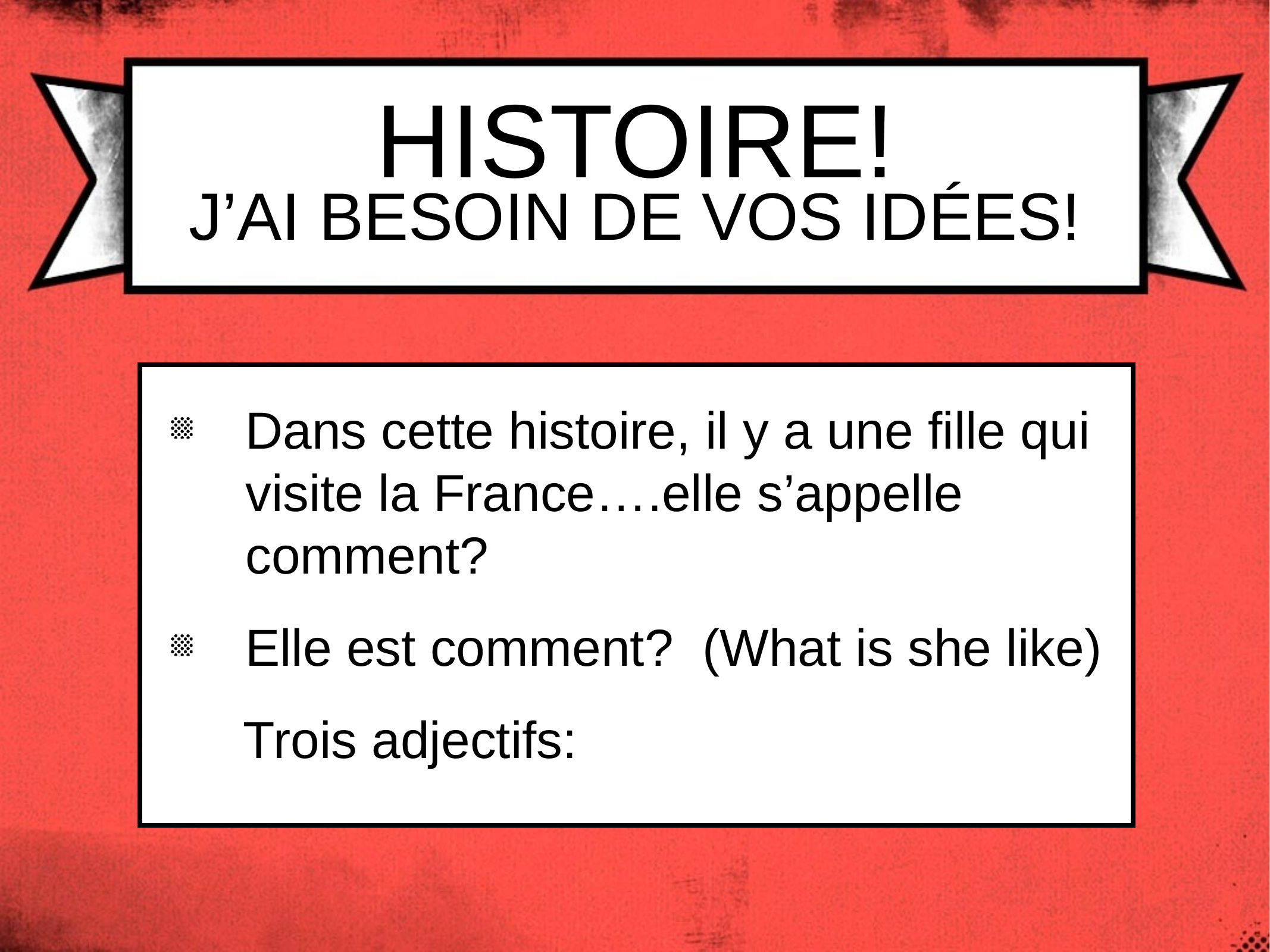

# Histoire! J’ai besoin de vos idées!

Dans cette histoire, il y a une fille qui visite la France….elle s’appelle comment?
Elle est comment?  (What is she like)
  Trois adjectifs: